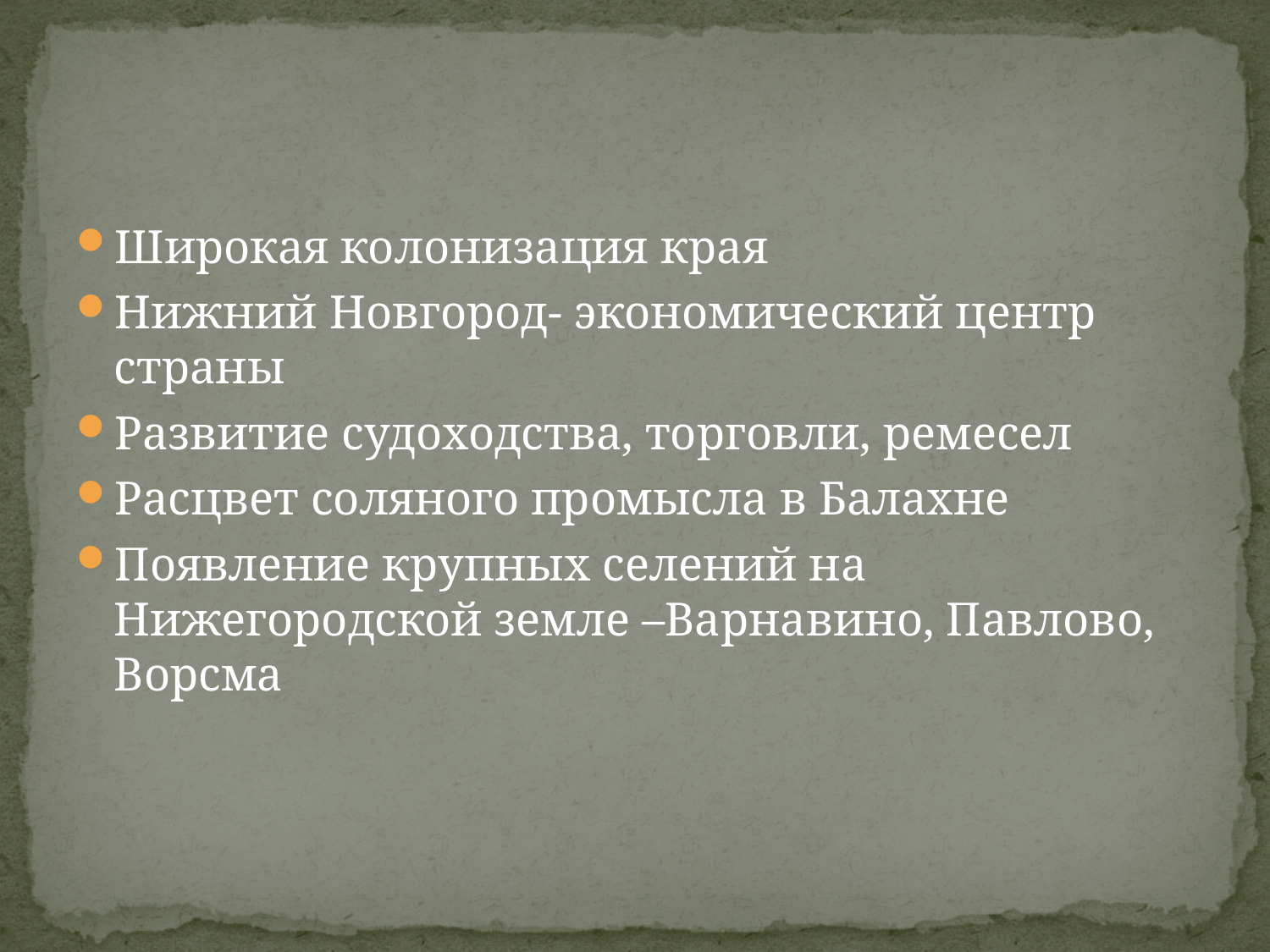

#
Широкая колонизация края
Нижний Новгород- экономический центр страны
Развитие судоходства, торговли, ремесел
Расцвет соляного промысла в Балахне
Появление крупных селений на Нижегородской земле –Варнавино, Павлово, Ворсма